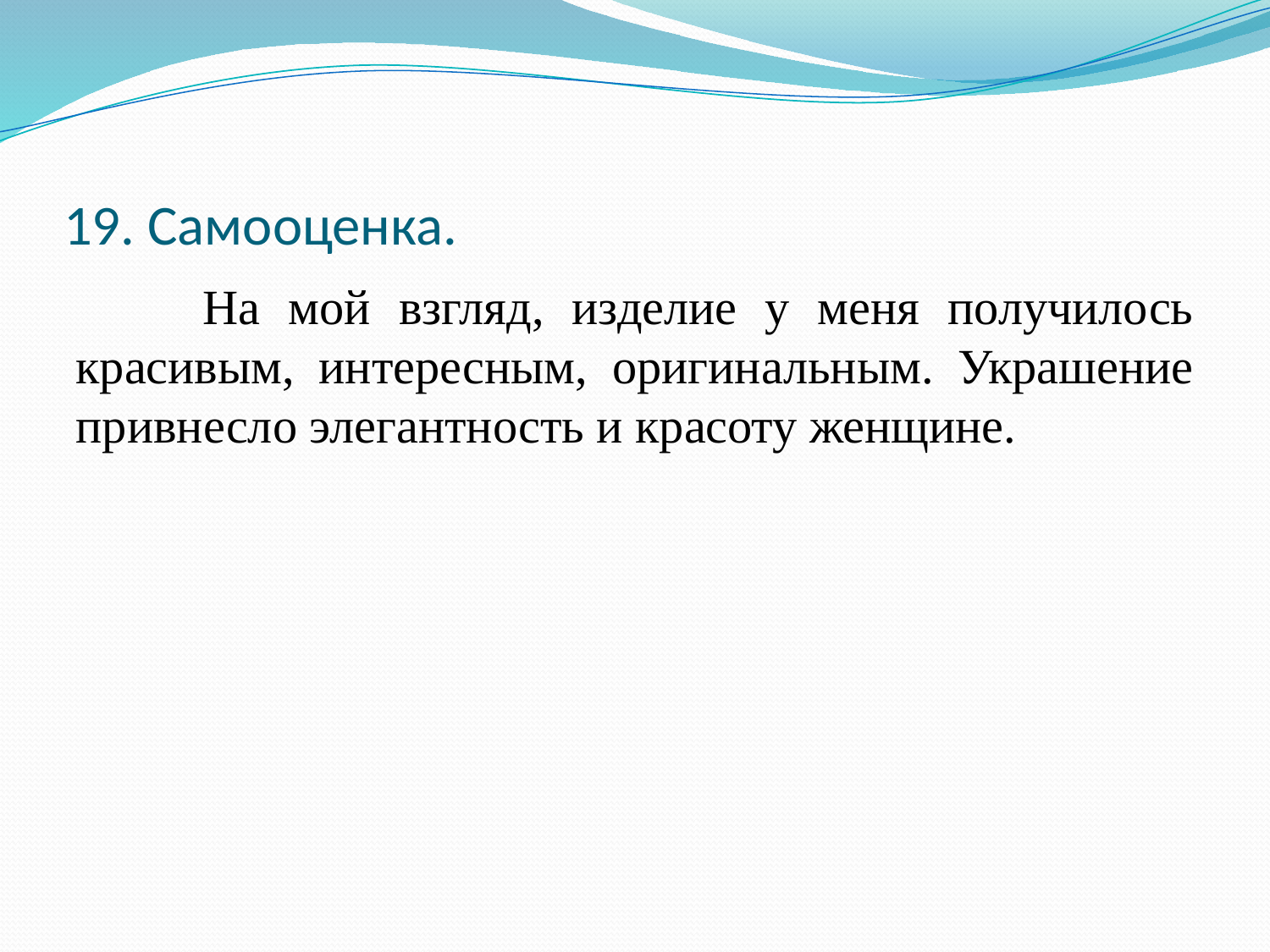

# 19. Самооценка.
	На мой взгляд, изделие у меня получилось красивым, интересным, оригинальным. Украшение привнесло элегантность и красоту женщине.